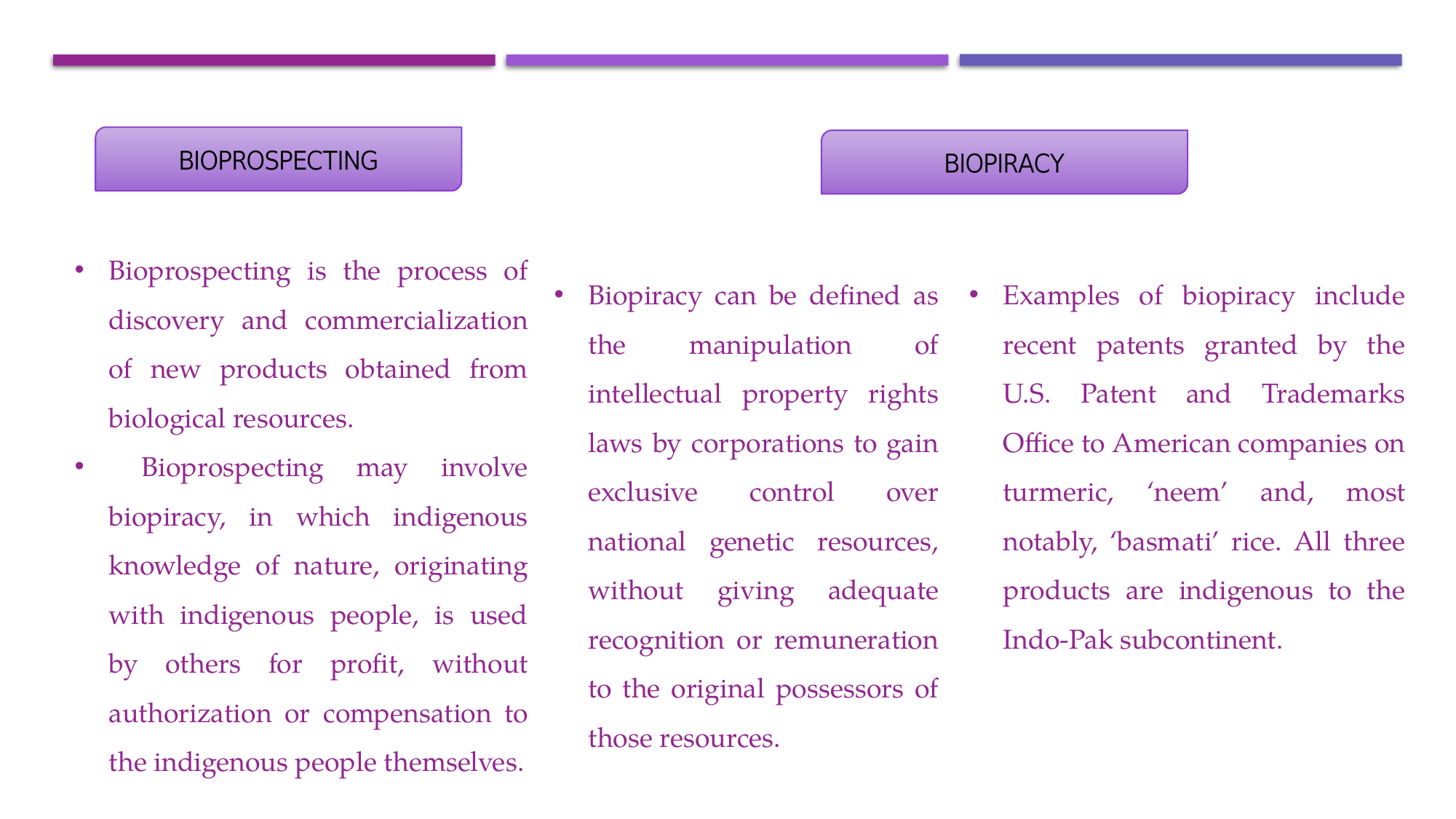

BIOPROSPECTING
BIOPIRACY
Bioprospecting is the process of discovery and commercialization of new products obtained from biological resources.
 Bioprospecting may involve biopiracy, in which indigenous knowledge of nature, originating with indigenous people, is used by others for profit, without authorization or compensation to the indigenous people themselves.
Biopiracy can be defined as the manipulation of intellectual property rights laws by corporations to gain exclusive control over national genetic resources, without giving adequate recognition or remuneration to the original possessors of those resources.
Examples of biopiracy include recent patents granted by the U.S. Patent and Trademarks Office to American companies on turmeric, ‘neem’ and, most notably, ‘basmati’ rice. All three products are indigenous to the Indo-Pak subcontinent.